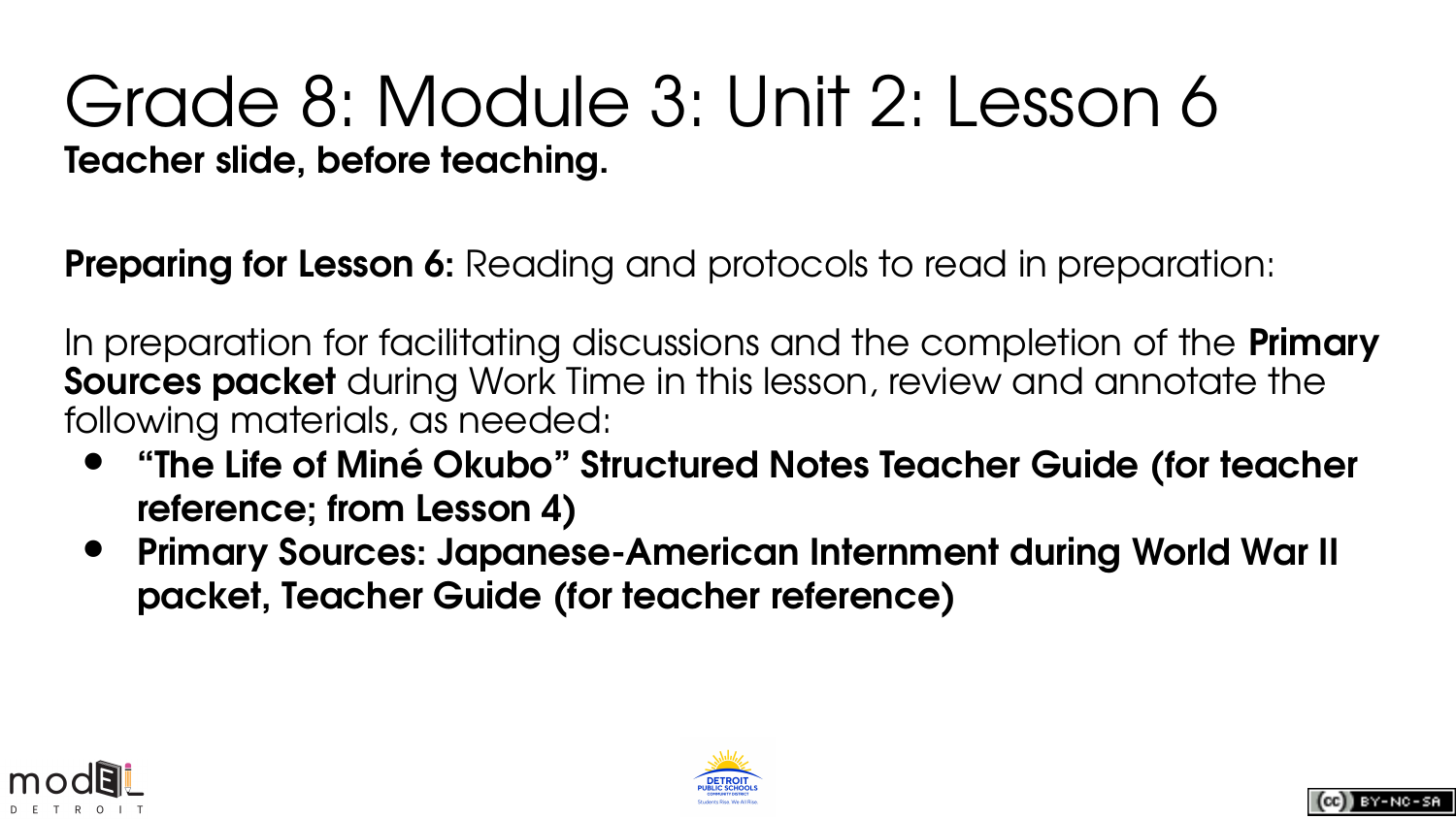

Grade 8: Module 3: Unit 2: Lesson 6
Teacher slide, before teaching.

Preparing for Lesson 6: Reading and protocols to read in preparation:

In preparation for facilitating discussions and the completion of the Primary Sources packet during Work Time in this lesson, review and annotate the following materials, as needed:
“The Life of Miné Okubo” Structured Notes Teacher Guide (for teacher reference; from Lesson 4)
Primary Sources: Japanese-American Internment during World War II packet, Teacher Guide (for teacher reference)